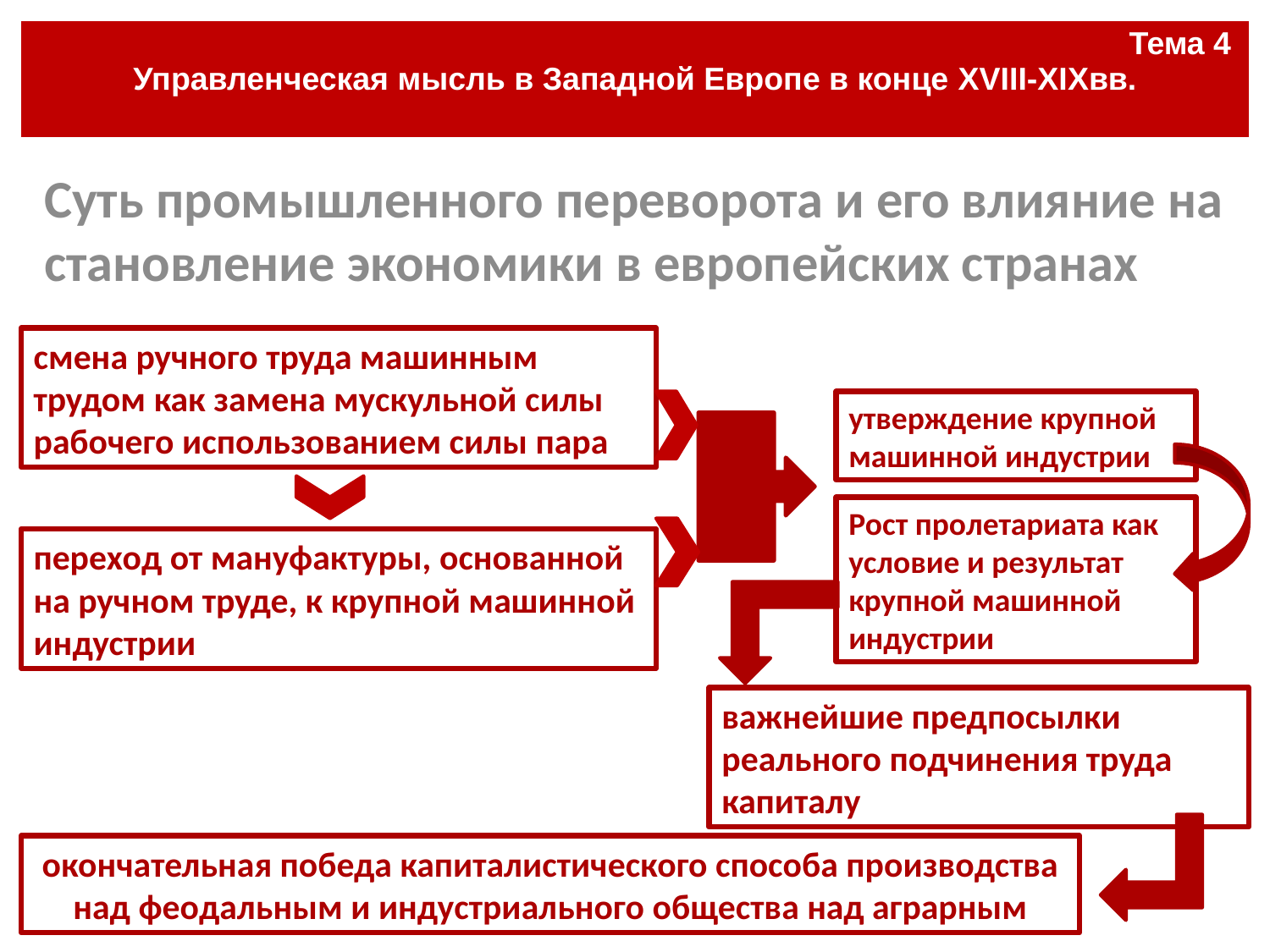

| Тема 4 Управленческая мысль в Западной Европе в конце XVIII-XIXвв. |
| --- |
#
Суть промышленного переворота и его влияние на становление экономики в европейских странах

смена ручного труда машинным трудом как замена мускульной силы рабочего использованием силы пара

утверждение крупной машинной индустрии

Рост пролетариата как условие и результат крупной машинной индустрии

переход от мануфактуры, основанной на ручном труде, к крупной машинной индустрии

важнейшие предпосылки реального подчинения труда капиталу

окончательная победа капиталистического способа производства над феодальным и индустриального общества над аграрным